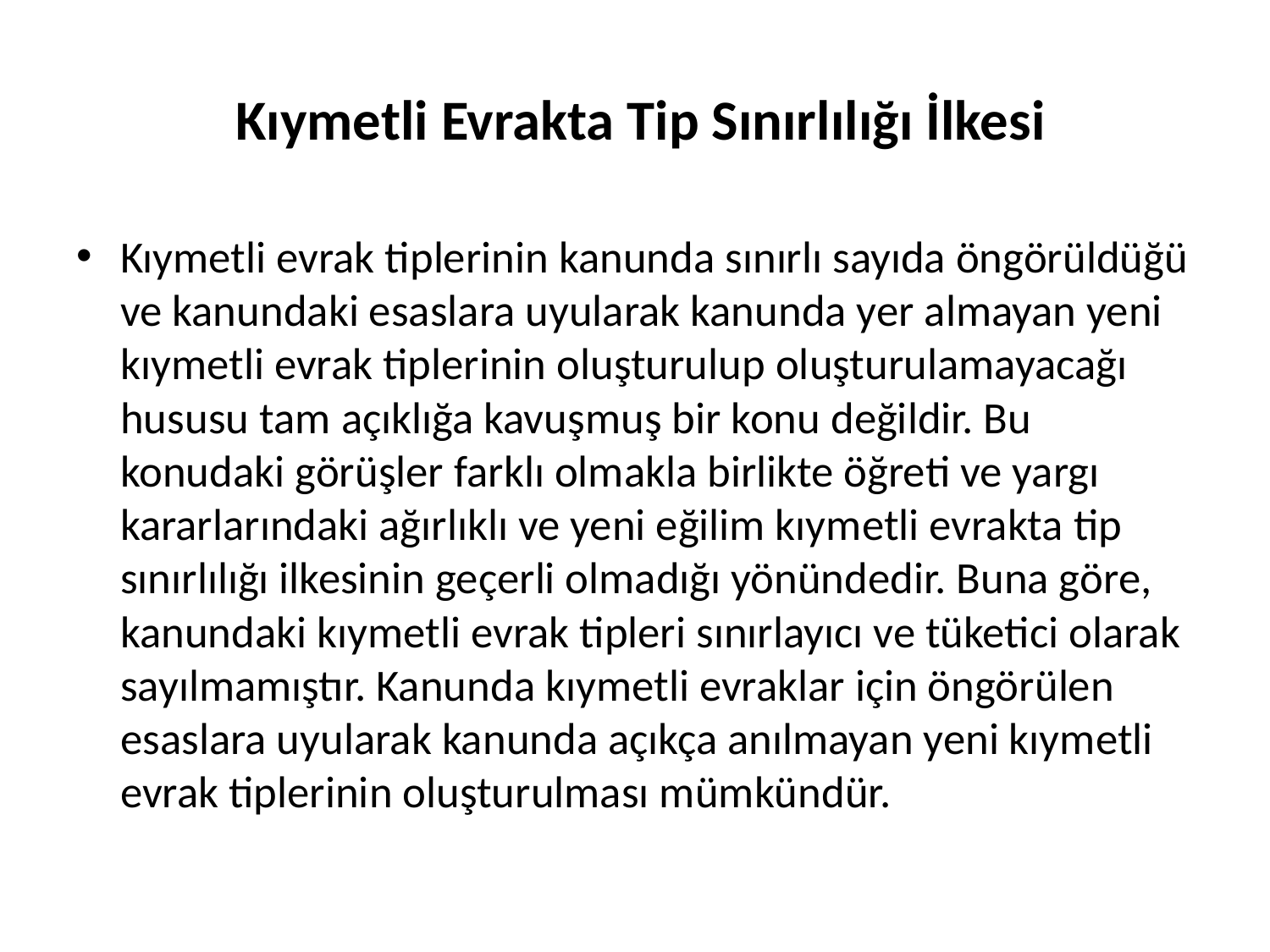

# Kıymetli Evrakta Tip Sınırlılığı İlkesi
Kıymetli evrak tiplerinin kanunda sınırlı sayıda öngörüldüğü ve kanundaki esaslara uyularak kanunda yer almayan yeni kıymetli evrak tiplerinin oluşturulup oluşturulamayacağı hususu tam açıklığa kavuşmuş bir konu değildir. Bu konudaki görüşler farklı olmakla birlikte öğreti ve yargı kararlarındaki ağırlıklı ve yeni eğilim kıymetli evrakta tip sınırlılığı ilkesinin geçerli olmadığı yönündedir. Buna göre, kanundaki kıymetli evrak tipleri sınırlayıcı ve tüketici olarak sayılmamıştır. Kanunda kıymetli evraklar için öngörülen esaslara uyularak kanunda açıkça anılmayan yeni kıymetli evrak tiplerinin oluşturulması mümkündür.